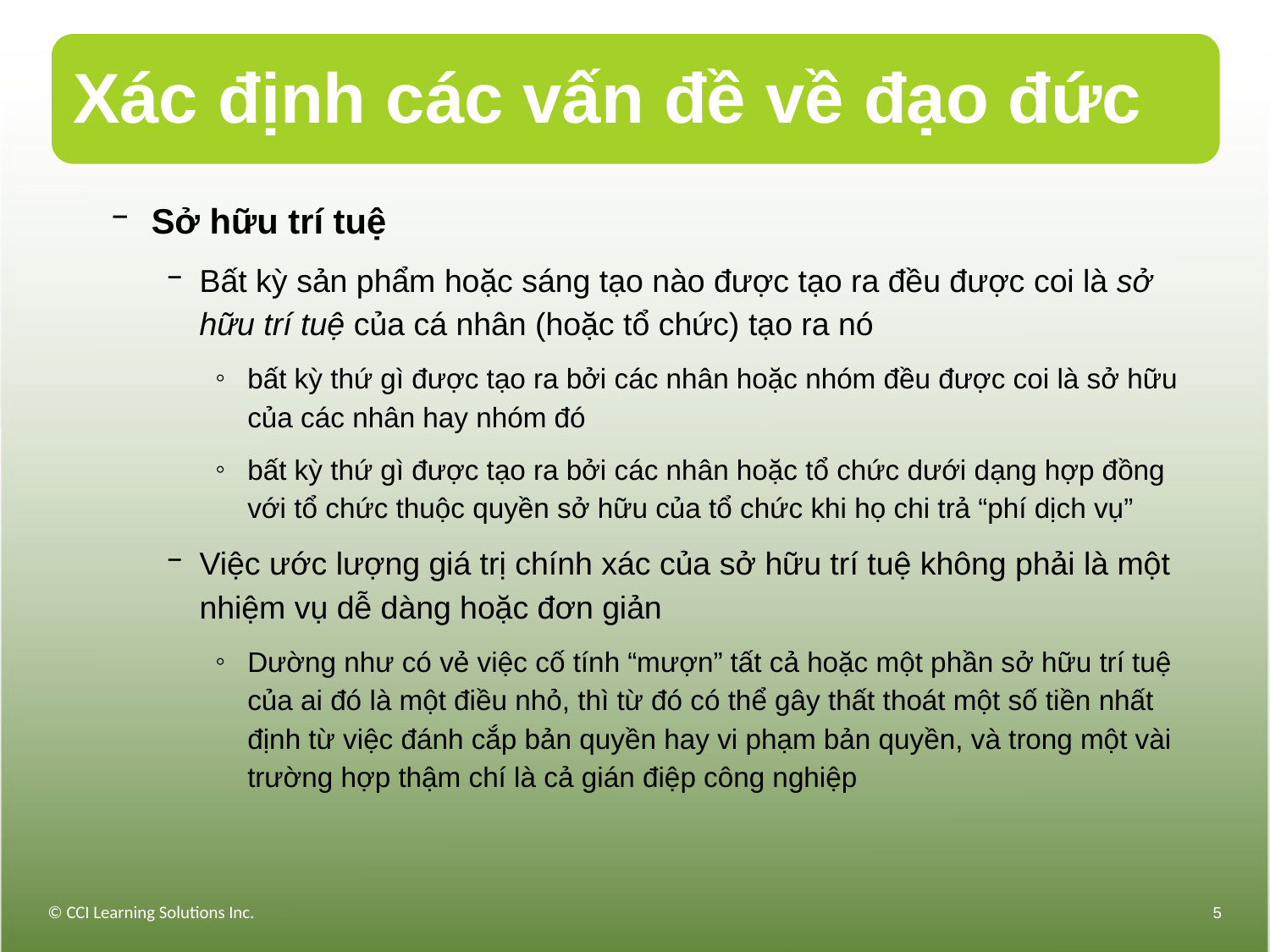

# Xác định các vấn đề về đạo đức
Sở hữu trí tuệ
Bất kỳ sản phẩm hoặc sáng tạo nào được tạo ra đều được coi là sở hữu trí tuệ của cá nhân (hoặc tổ chức) tạo ra nó
bất kỳ thứ gì được tạo ra bởi các nhân hoặc nhóm đều được coi là sở hữu của các nhân hay nhóm đó
bất kỳ thứ gì được tạo ra bởi các nhân hoặc tổ chức dưới dạng hợp đồng với tổ chức thuộc quyền sở hữu của tổ chức khi họ chi trả “phí dịch vụ”
Việc ước lượng giá trị chính xác của sở hữu trí tuệ không phải là một nhiệm vụ dễ dàng hoặc đơn giản
Dường như có vẻ việc cố tính “mượn” tất cả hoặc một phần sở hữu trí tuệ của ai đó là một điều nhỏ, thì từ đó có thể gây thất thoát một số tiền nhất định từ việc đánh cắp bản quyền hay vi phạm bản quyền, và trong một vài trường hợp thậm chí là cả gián điệp công nghiệp
© CCI Learning Solutions Inc.
5